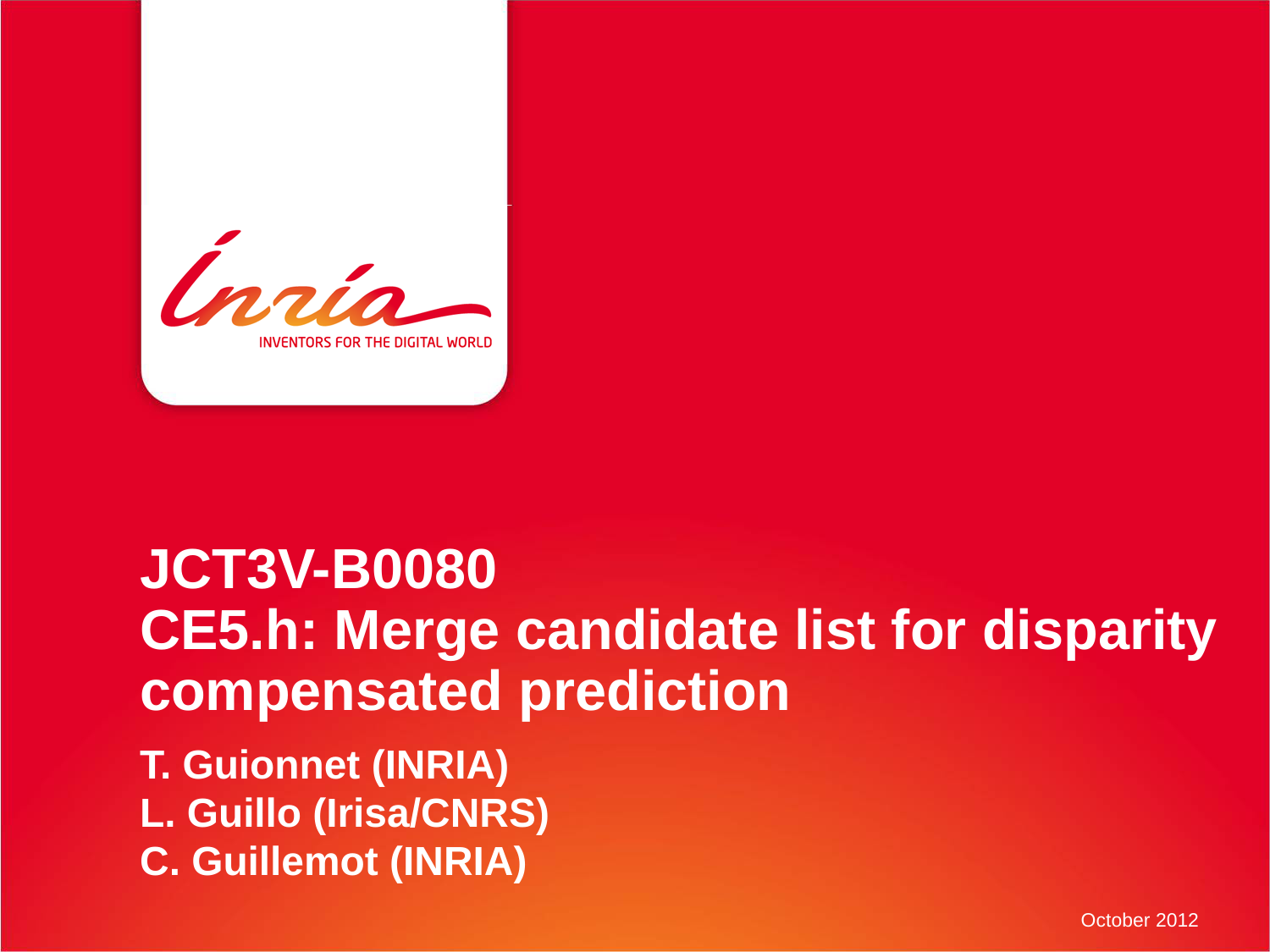

# JCT3V-B0080 CE5.h: Merge candidate list for disparity compensated prediction

T. Guionnet (INRIA)
L. Guillo (Irisa/CNRS)
C. Guillemot (INRIA)

October 2012